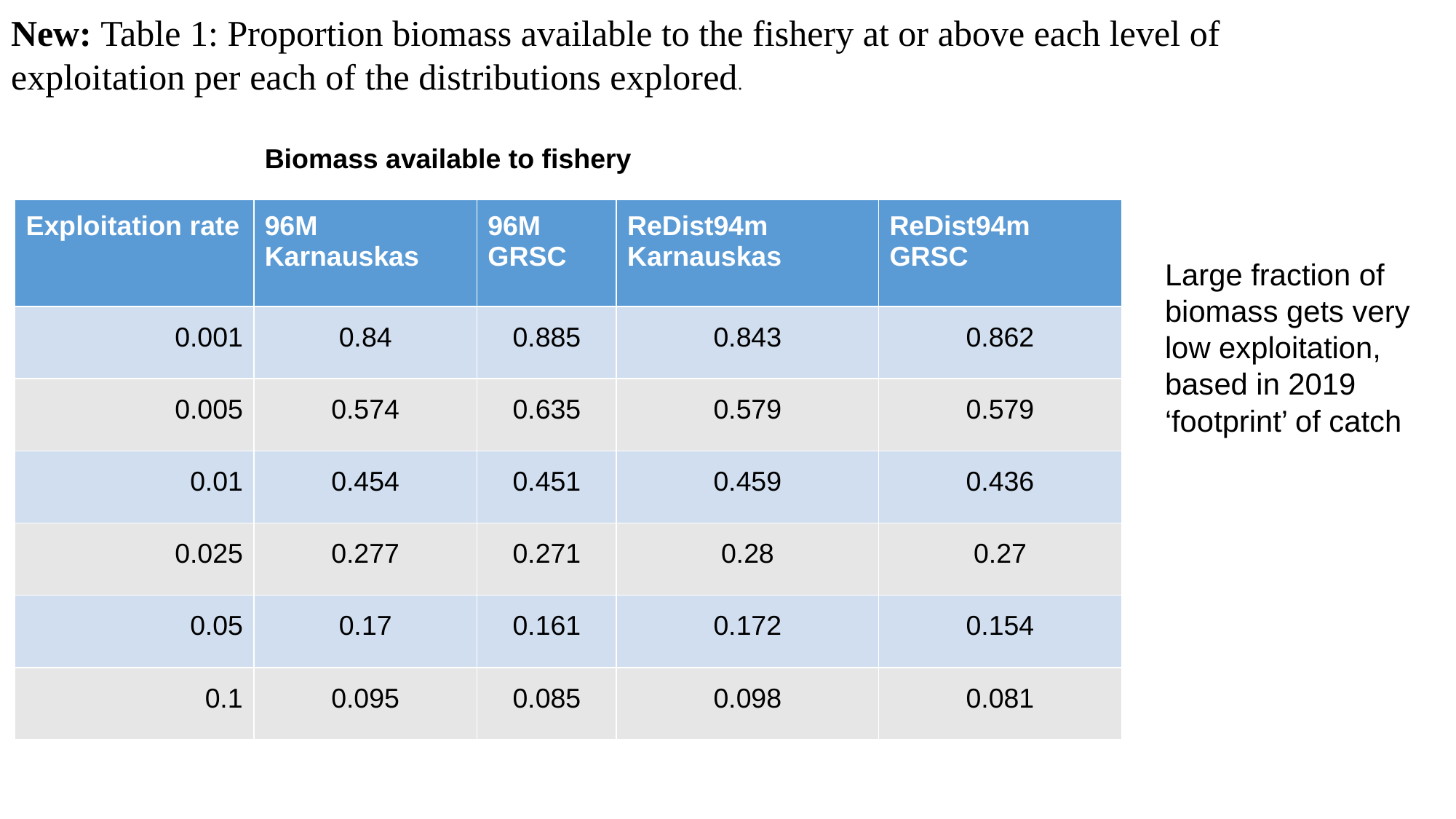

New: Table 1: Proportion biomass available to the fishery at or above each level of exploitation per each of the distributions explored.
|  | Biomass available to fishery |  |  |  |
| --- | --- | --- | --- | --- |
| Exploitation rate | 96M Karnauskas | 96M GRSC | ReDist94m Karnauskas | ReDist94m GRSC |
| 0.001 | 0.84 | 0.885 | 0.843 | 0.862 |
| 0.005 | 0.574 | 0.635 | 0.579 | 0.579 |
| 0.01 | 0.454 | 0.451 | 0.459 | 0.436 |
| 0.025 | 0.277 | 0.271 | 0.28 | 0.27 |
| 0.05 | 0.17 | 0.161 | 0.172 | 0.154 |
| 0.1 | 0.095 | 0.085 | 0.098 | 0.081 |
Large fraction of biomass gets very low exploitation, based in 2019 ‘footprint’ of catch